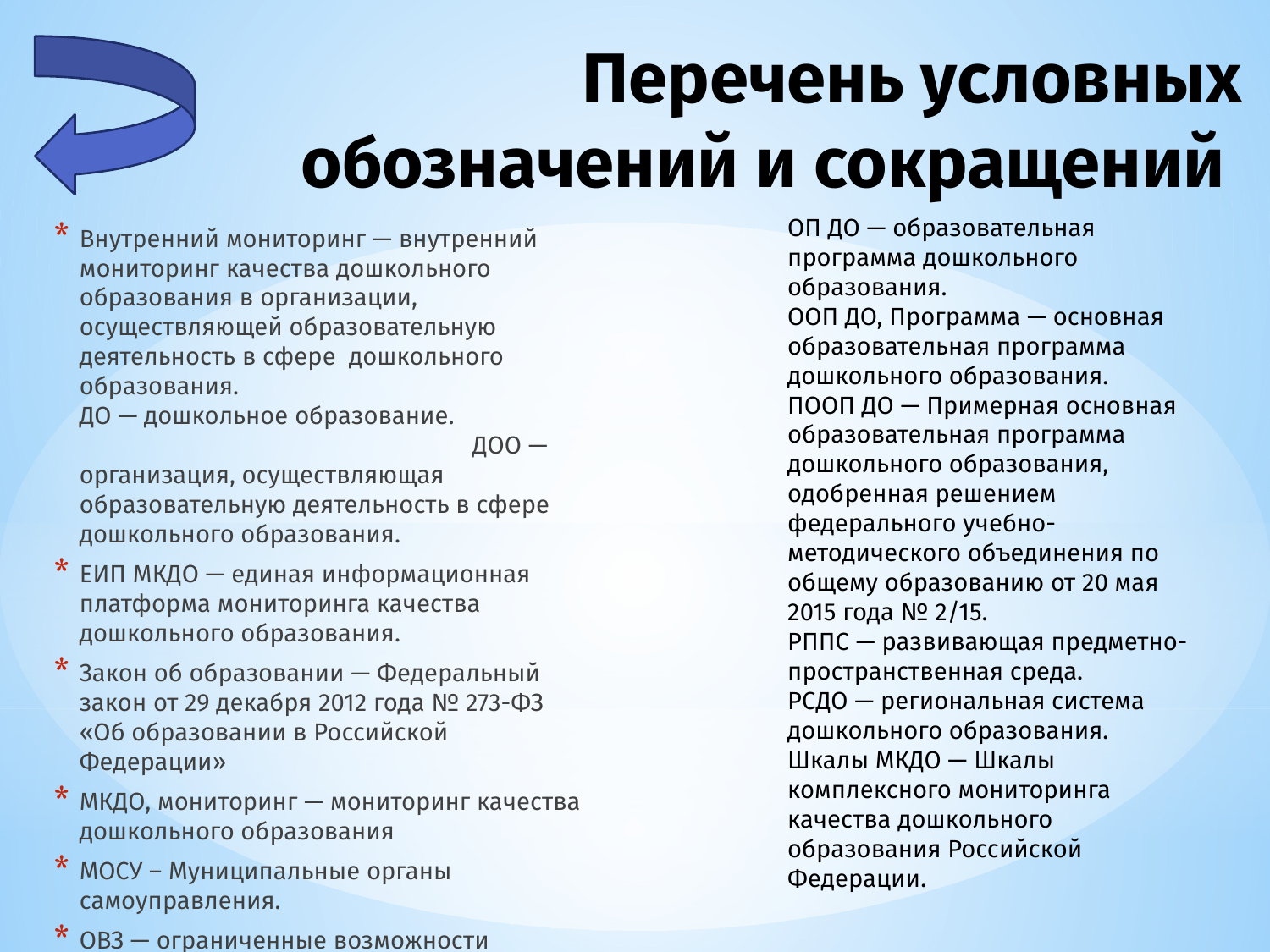

# Перечень условных обозначений и сокращений

ОП ДО — образовательная программа дошкольного образования.
ООП ДО, Программа — основная образовательная программа дошкольного образования.
ПООП ДО — Примерная основная образовательная программа дошкольного образования, одобренная решением федерального учебно-методического объединения по общему образованию от 20 мая 2015 года № 2/15.
РППС — развивающая предметно-пространственная среда.
РСДО — региональная система дошкольного образования.
Шкалы МКДО — Шкалы комплексного мониторинга качества дошкольного образования Российской Федерации.
Внутренний мониторинг — внутренний мониторинг качества дошкольного образования в организации, осуществляющей образовательную деятельность в сфере  дошкольного образования.                                                 ДО — дошкольное образование.                                                                                  ДОО — организация, осуществляющая образовательную деятельность в сфере дошкольного образования.
ЕИП МКДО — единая информационная платформа мониторинга качества дошкольного образования.
Закон об образовании — Федеральный закон от 29 декабря 2012 года № 273-ФЗ «Об образовании в Российской Федерации»
МКДО, мониторинг — мониторинг качества дошкольного образования
МОСУ – Муниципальные органы самоуправления.
ОВЗ — ограниченные возможности здоровья.